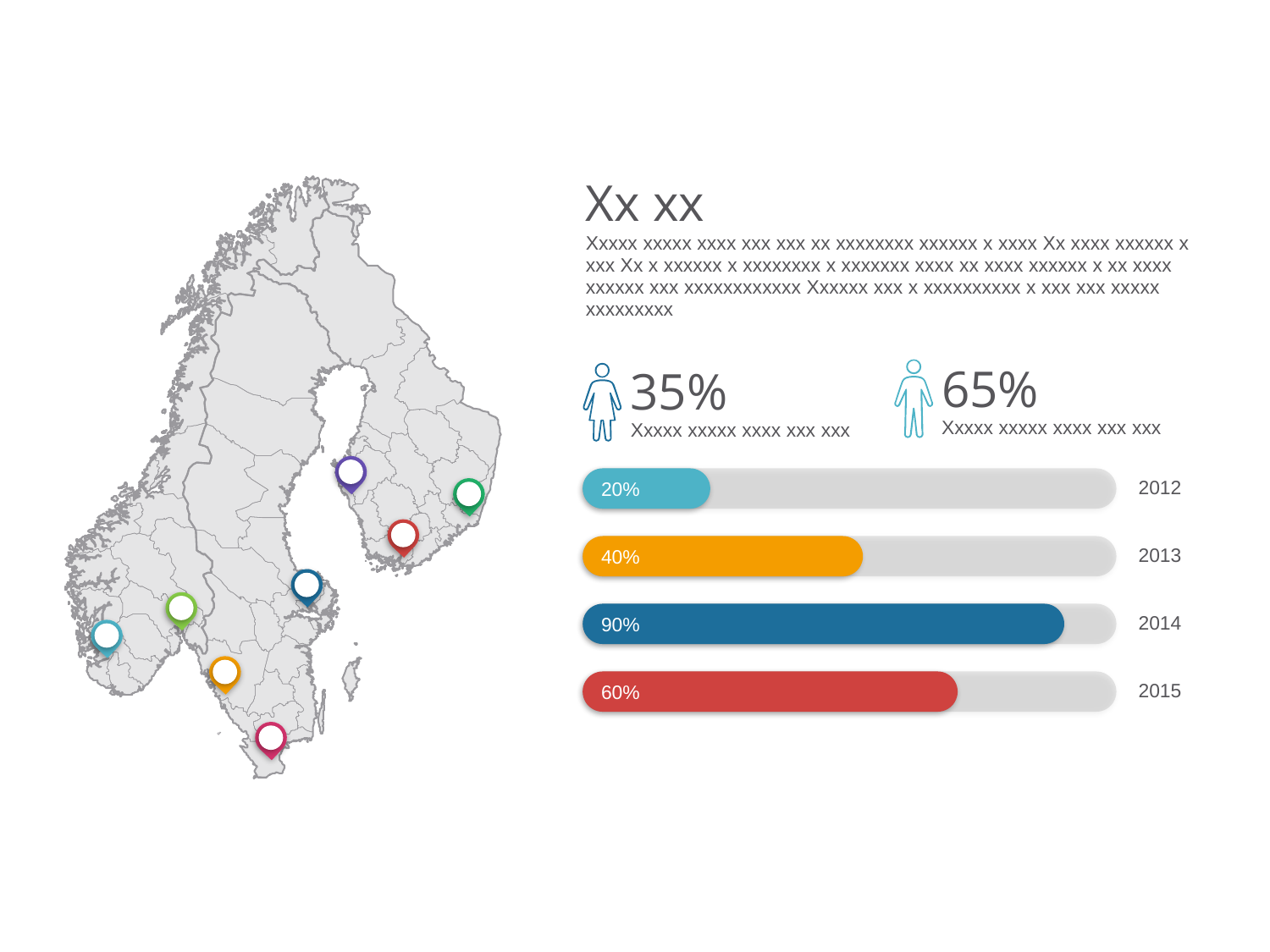

Xx xx
Xxxxx xxxxx xxxx xxx xxx xx xxxxxxxx xxxxxx x xxxx Xx xxxx xxxxxx x xxx Xx x xxxxxx x xxxxxxxx x xxxxxxx xxxx xx xxxx xxxxxx x xx xxxx xxxxxx xxx xxxxxxxxxxxx Xxxxxx xxx x xxxxxxxxxx x xxx xxx xxxxx xxxxxxxxx
65%
Xxxxx xxxxx xxxx xxx xxx

35%
Xxxxx xxxxx xxxx xxx xxx

2012
2013
2014
2015
20%

40%

90%

60%